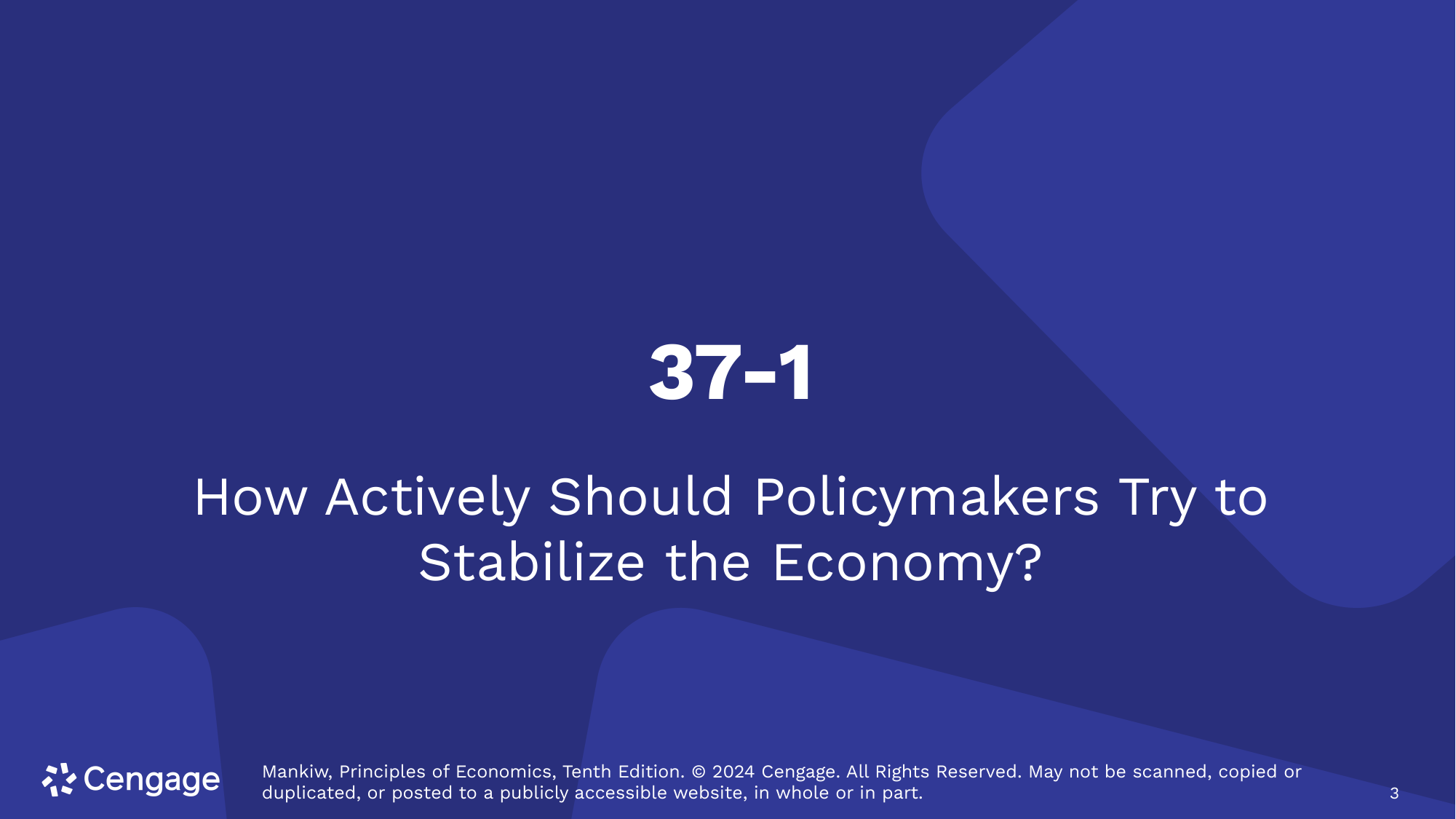

# 37-1
How Actively Should Policymakers Try to Stabilize the Economy?